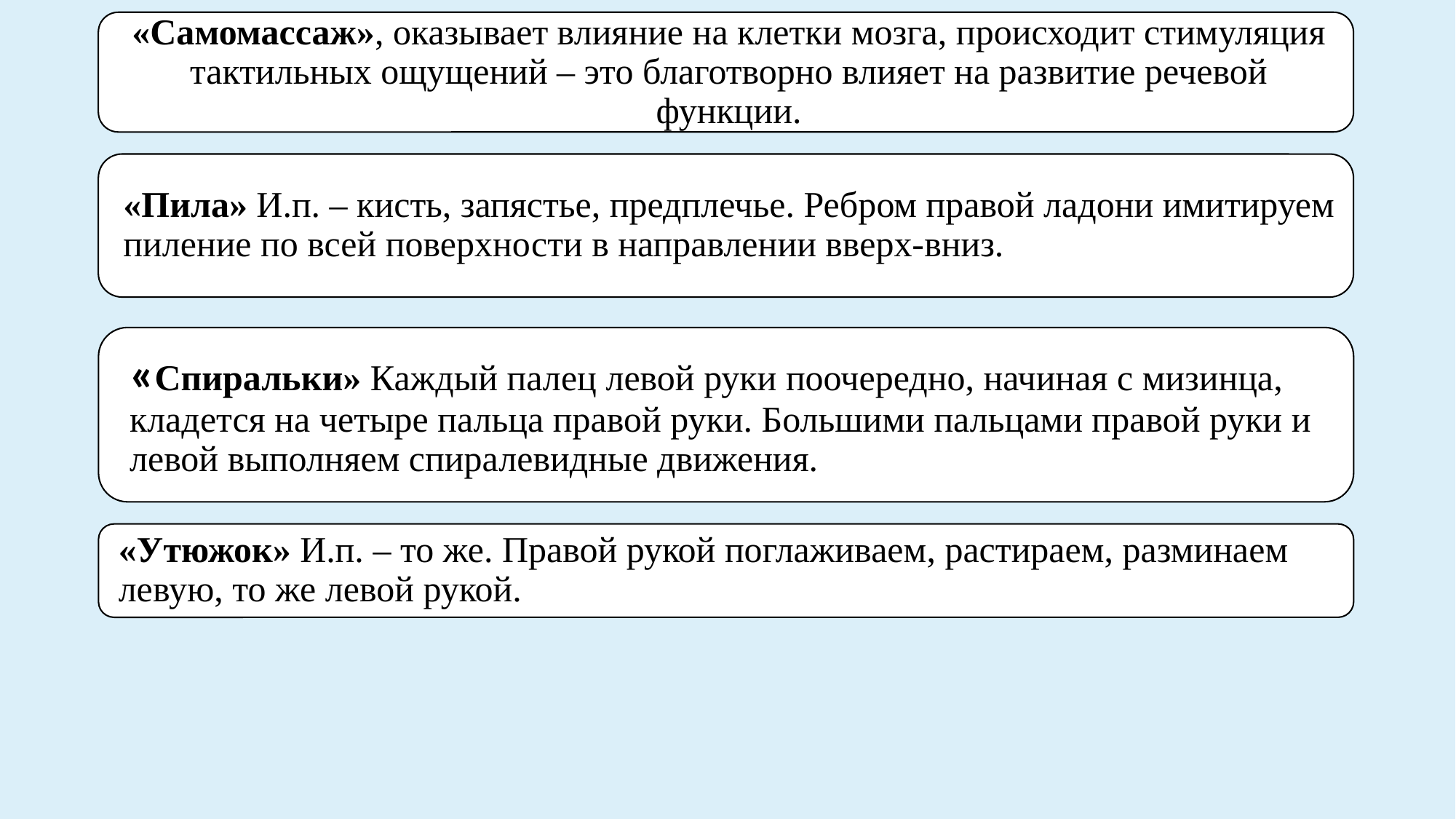

«Самомассаж», оказывает влияние на клетки мозга, происходит стимуляция тактильных ощущений – это благотворно влияет на развитие речевой функции.
«Пила» И.п. – кисть, запястье, предплечье. Ребром правой ладони имитируем пиление по всей поверхности в направлении вверх-вниз.
#
«Спиральки» Каждый палец левой руки поочередно, начиная с мизинца, кладется на четыре пальца правой руки. Большими пальцами правой руки и левой выполняем спиралевидные движения.
«Утюжок» И.п. – то же. Правой рукой поглаживаем, растираем, разминаем левую, то же левой рукой.